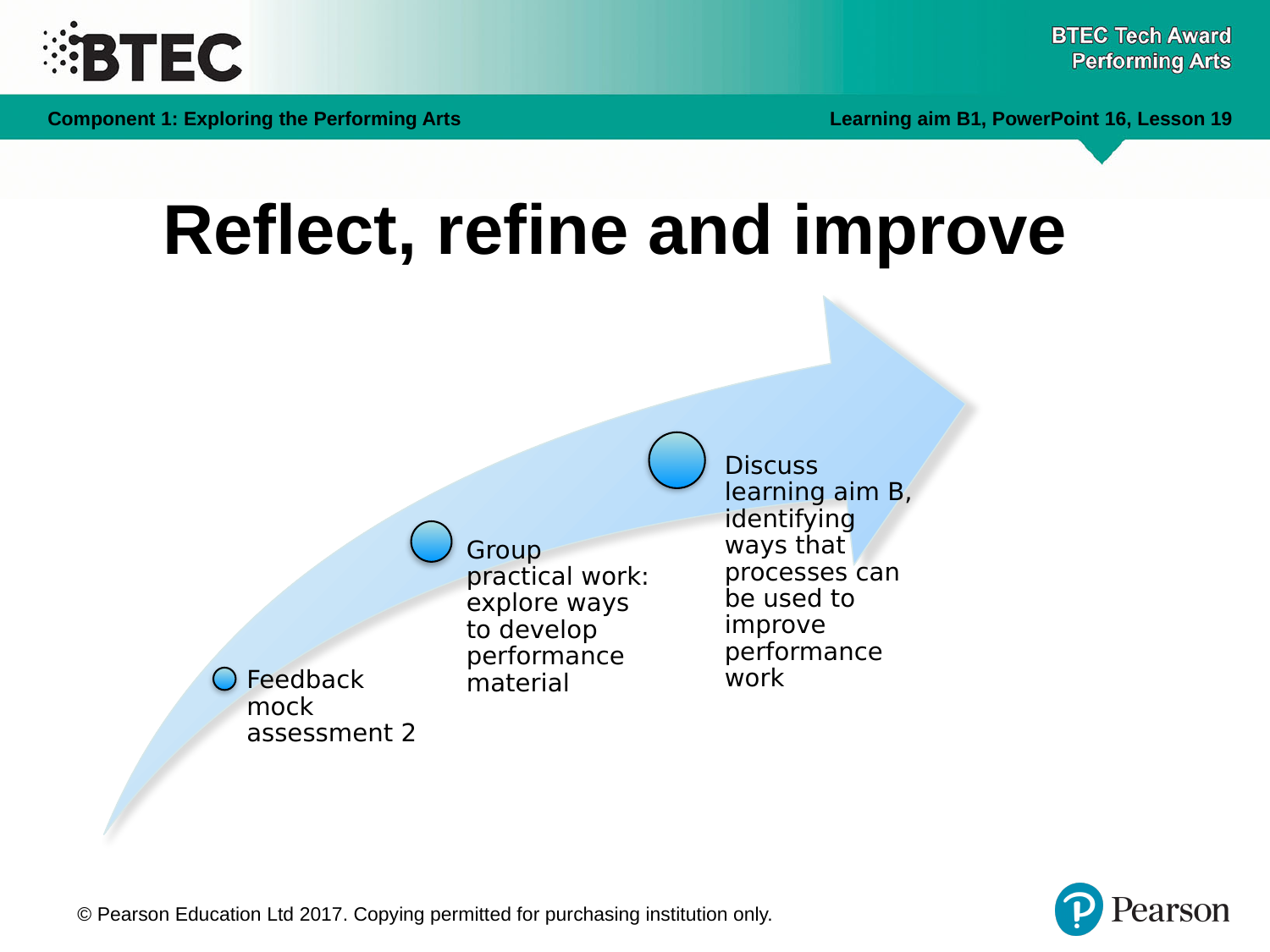

# Reflect, refine and improve
Feedback mock assessment 2
Group practical work: explore ways to develop performance material
Discuss learning aim B, identifying ways that processes can be used to improve performance work
© Pearson Education Ltd 2017. Copying permitted for purchasing institution only.